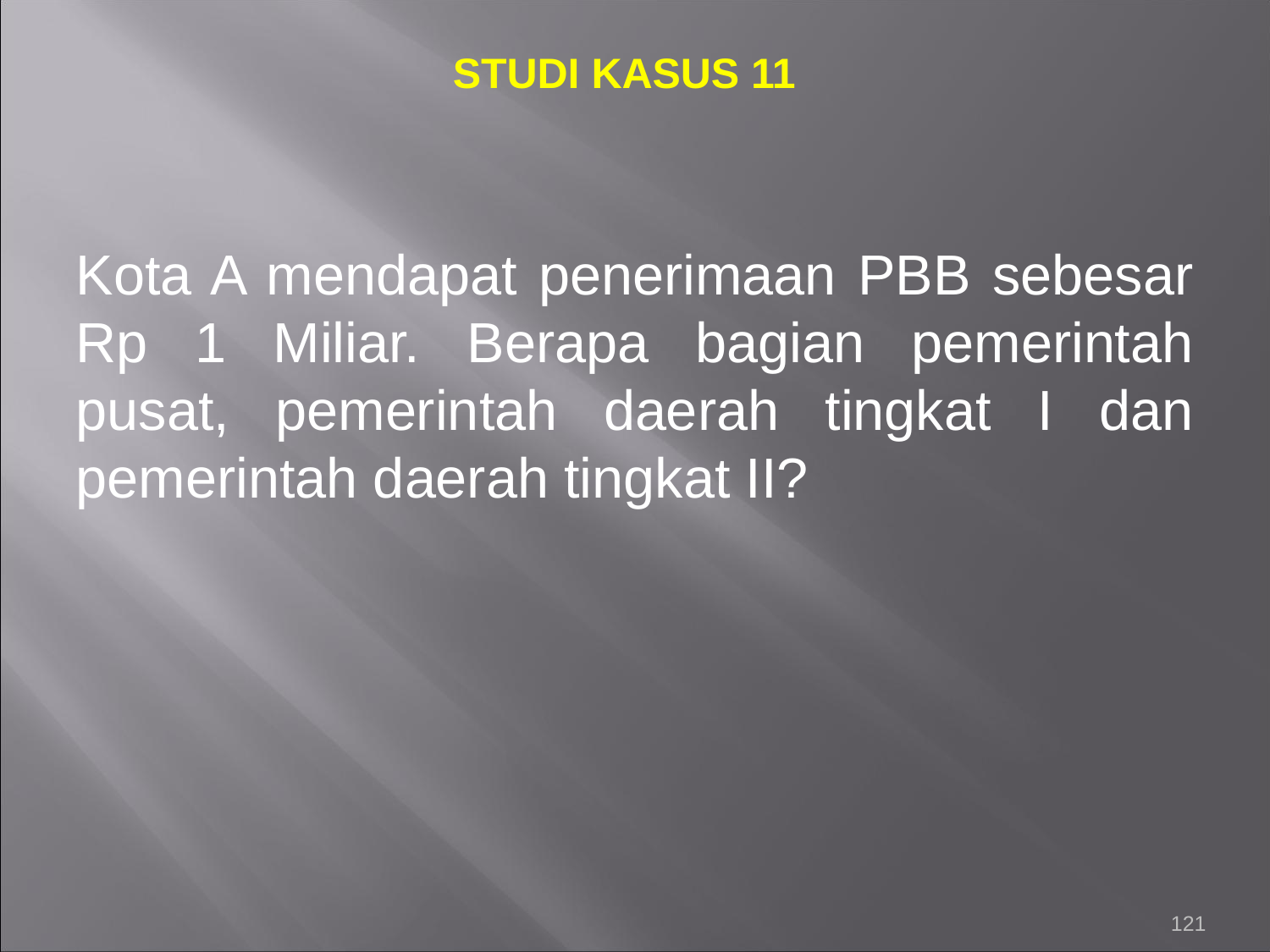

# STUDI KASUS 11
Kota A mendapat penerimaan PBB sebesar Rp 1 Miliar. Berapa bagian pemerintah pusat, pemerintah daerah tingkat I dan pemerintah daerah tingkat II?
121